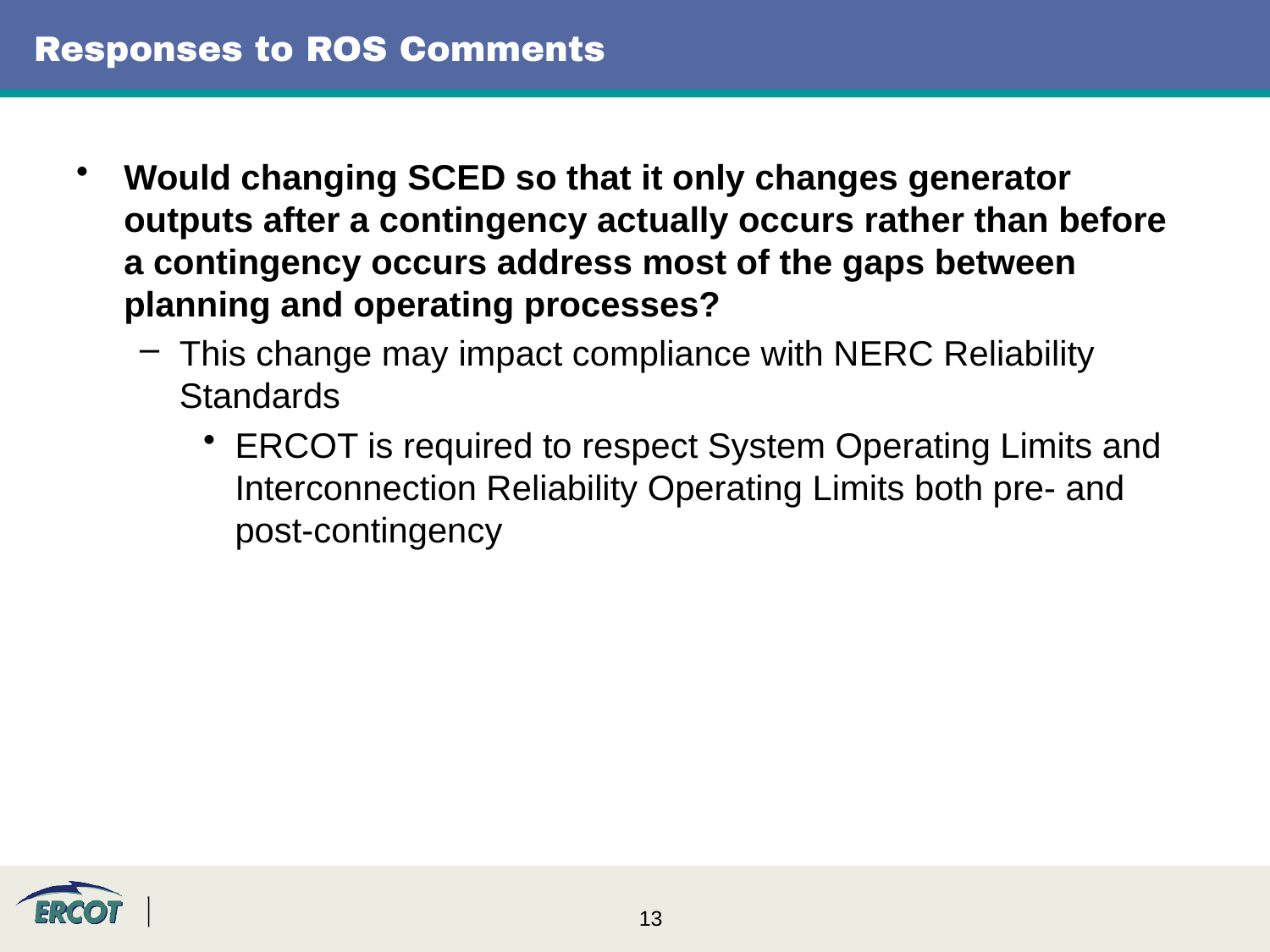

# Responses to ROS Comments
Would changing SCED so that it only changes generator outputs after a contingency actually occurs rather than before a contingency occurs address most of the gaps between planning and operating processes?
This change may impact compliance with NERC Reliability Standards
ERCOT is required to respect System Operating Limits and Interconnection Reliability Operating Limits both pre- and post-contingency